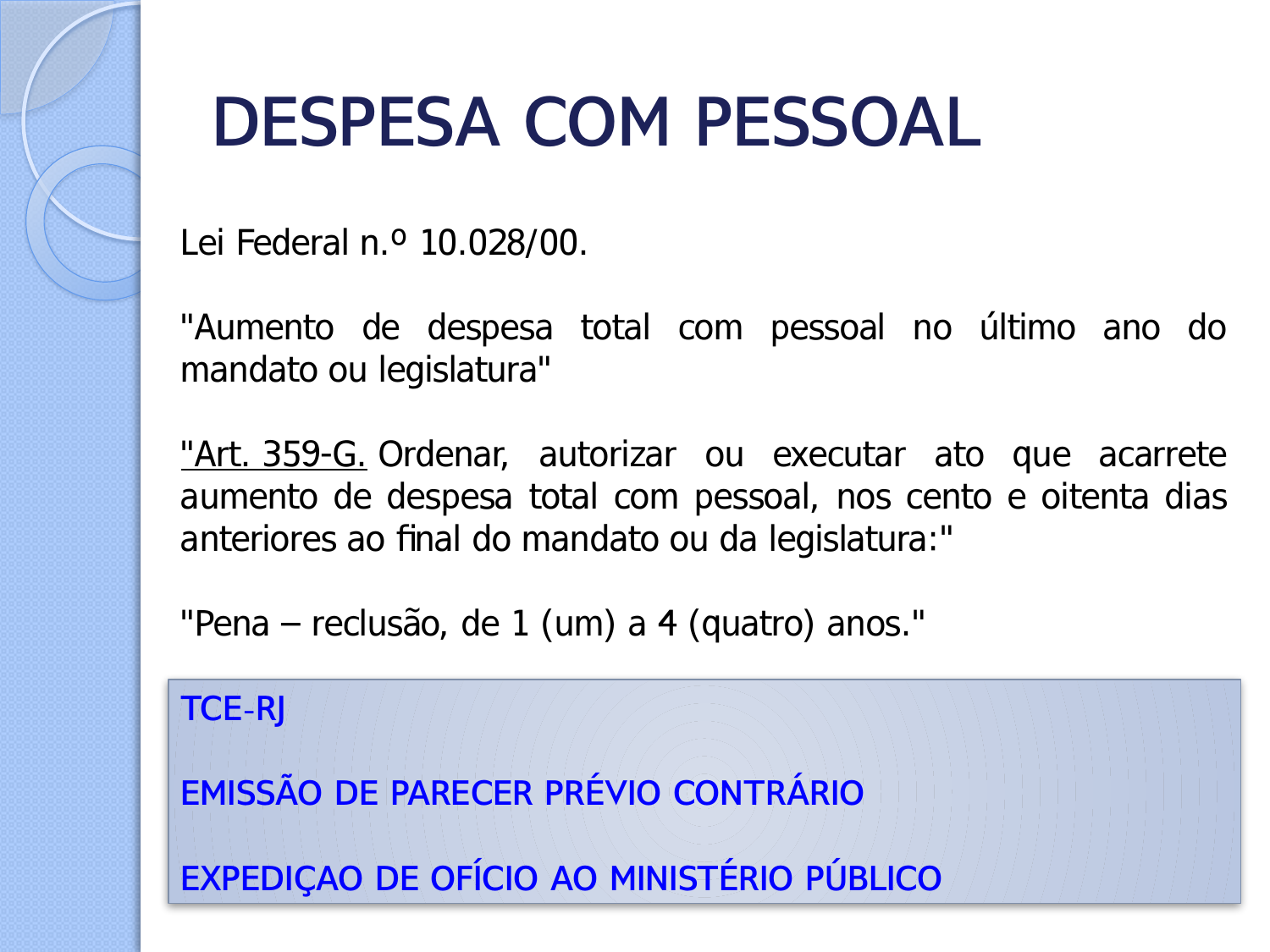

# DESPESA COM PESSOAL
Lei Federal n.º 10.028/00.

"Aumento de despesa total com pessoal no último ano do mandato ou legislatura"

"Art. 359-G. Ordenar, autorizar ou executar ato que acarrete aumento de despesa total com pessoal, nos cento e oitenta dias anteriores ao final do mandato ou da legislatura:"

"Pena – reclusão, de 1 (um) a 4 (quatro) anos."
TCE-RJ

EMISSÃO DE PARECER PRÉVIO CONTRÁRIO

EXPEDIÇAO DE OFÍCIO AO MINISTÉRIO PÚBLICO